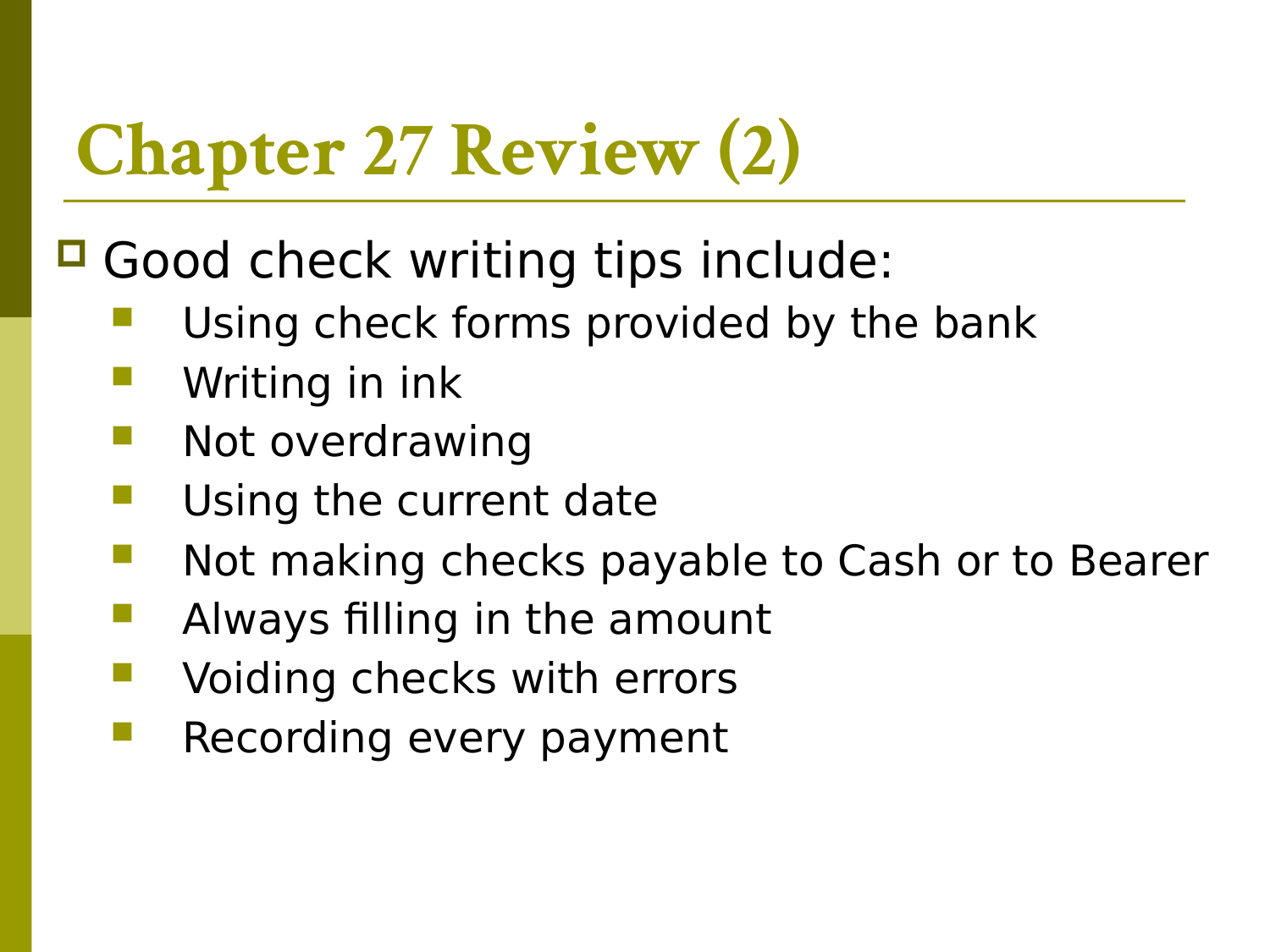

# Chapter 27 Review (2)
Good check writing tips include:
Using check forms provided by the bank
Writing in ink
Not overdrawing
Using the current date
Not making checks payable to Cash or to Bearer
Always filling in the amount
Voiding checks with errors
Recording every payment